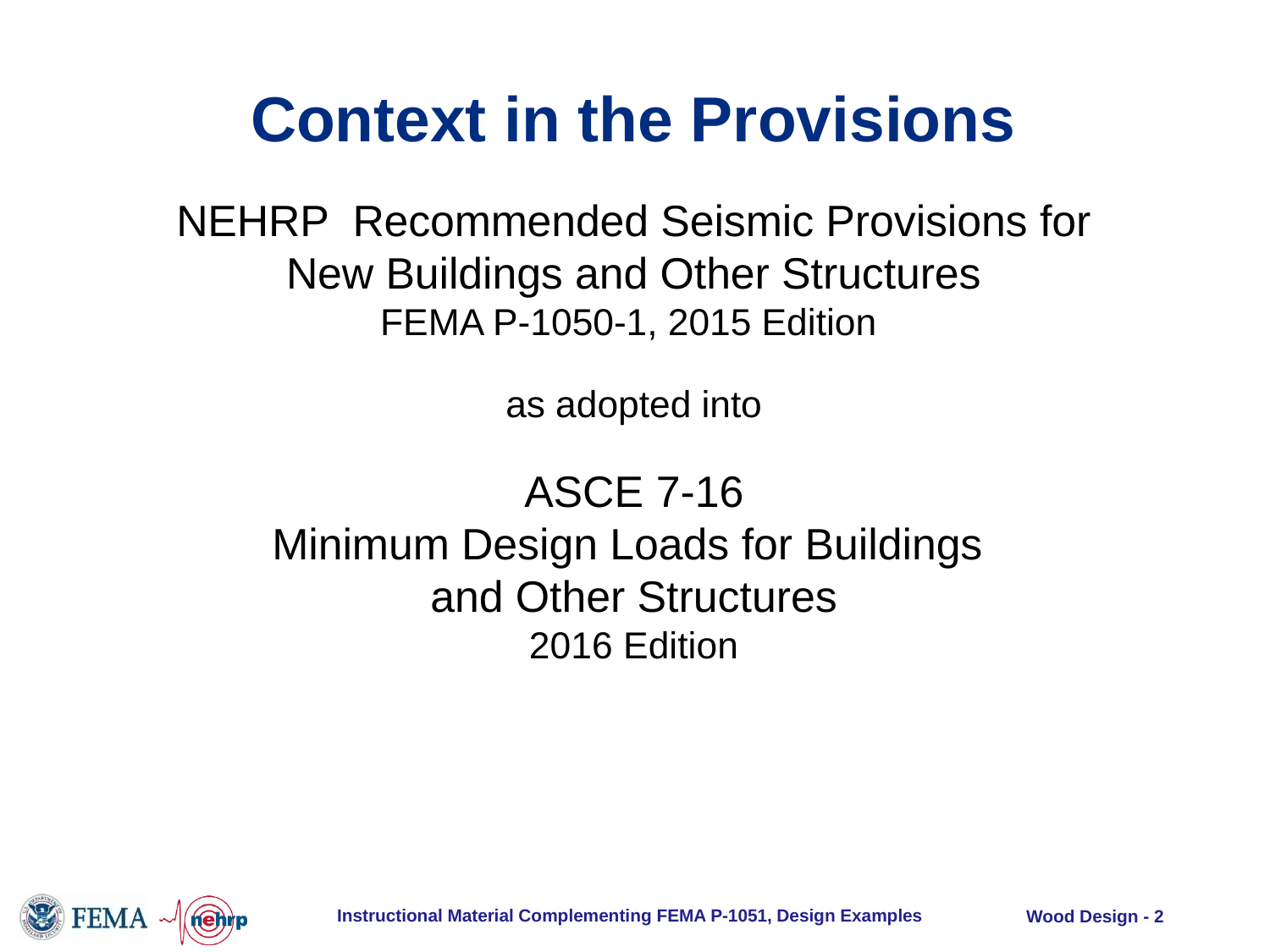

# Context in the Provisions
NEHRP  Recommended Seismic Provisions for New Buildings and Other Structures
FEMA P-1050-1, 2015 Edition
as adopted into
ASCE 7-16
Minimum Design Loads for Buildings
and Other Structures
2016 Edition